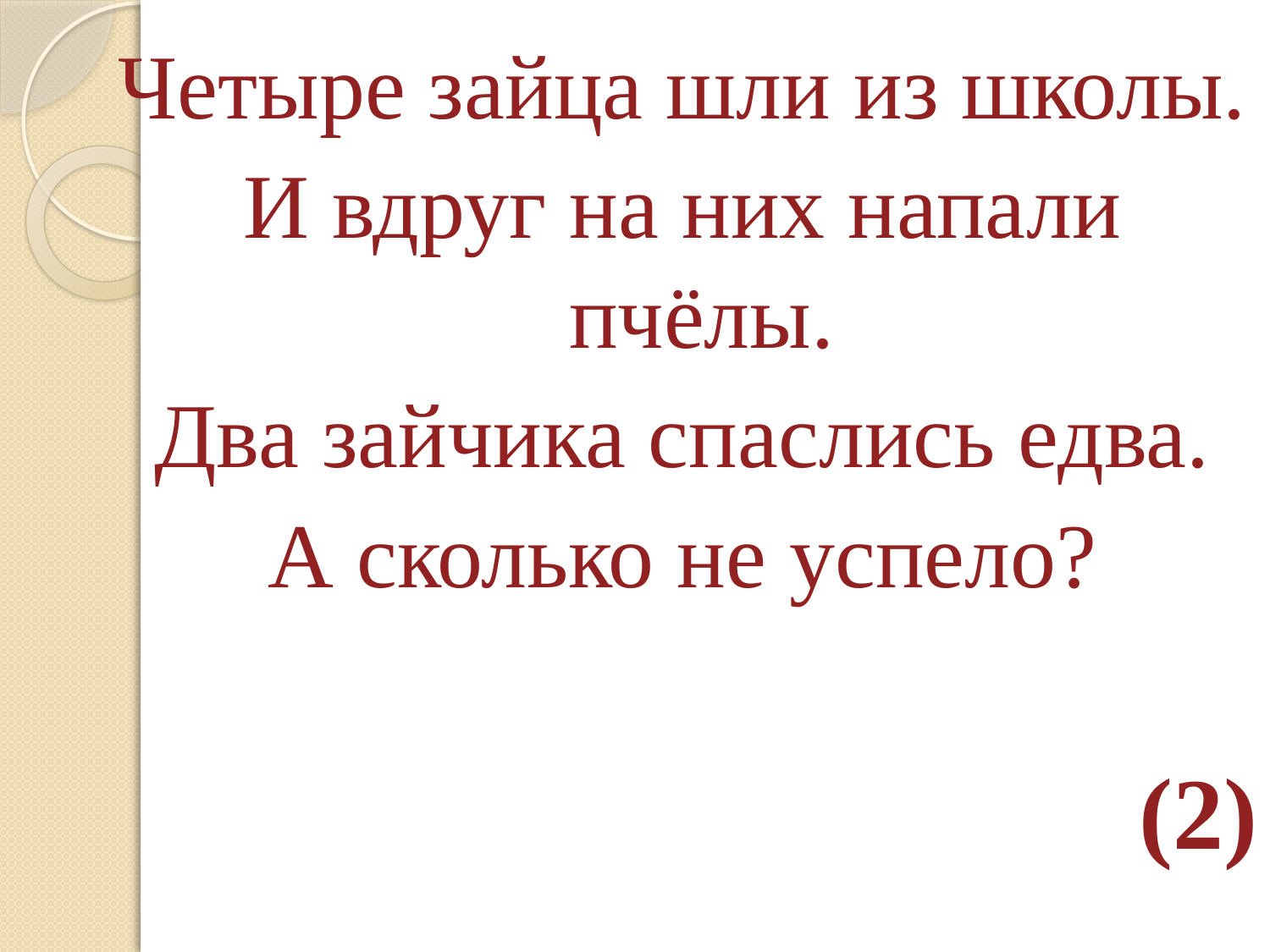

Четыре зайца шли из школы.
И вдруг на них напали пчёлы.
Два зайчика спаслись едва.
А сколько не успело?

(2)